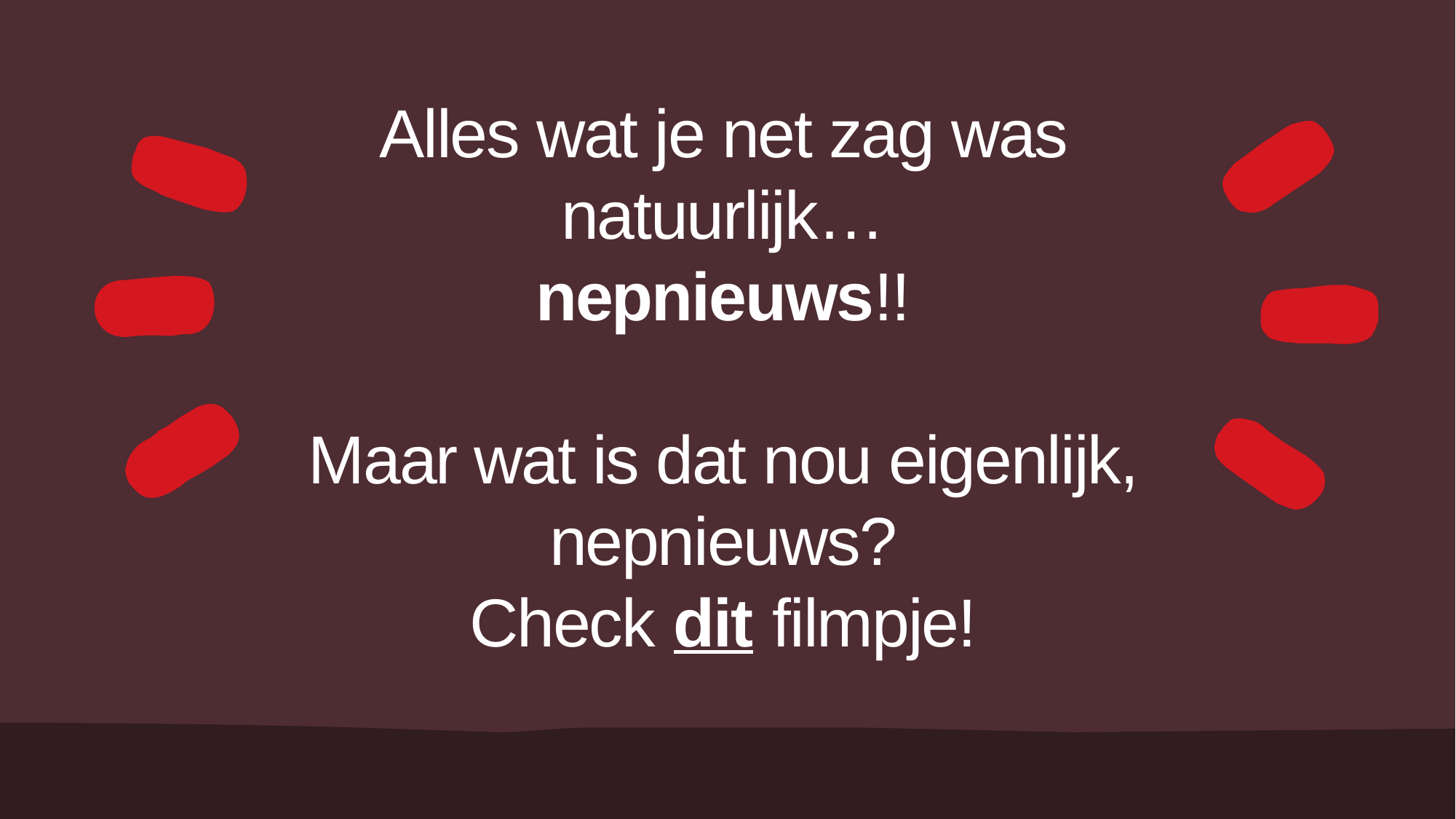

# Alles wat je net zag was natuurlijk… nepnieuws!! Maar wat is dat nou eigenlijk, nepnieuws? Check dit filmpje!